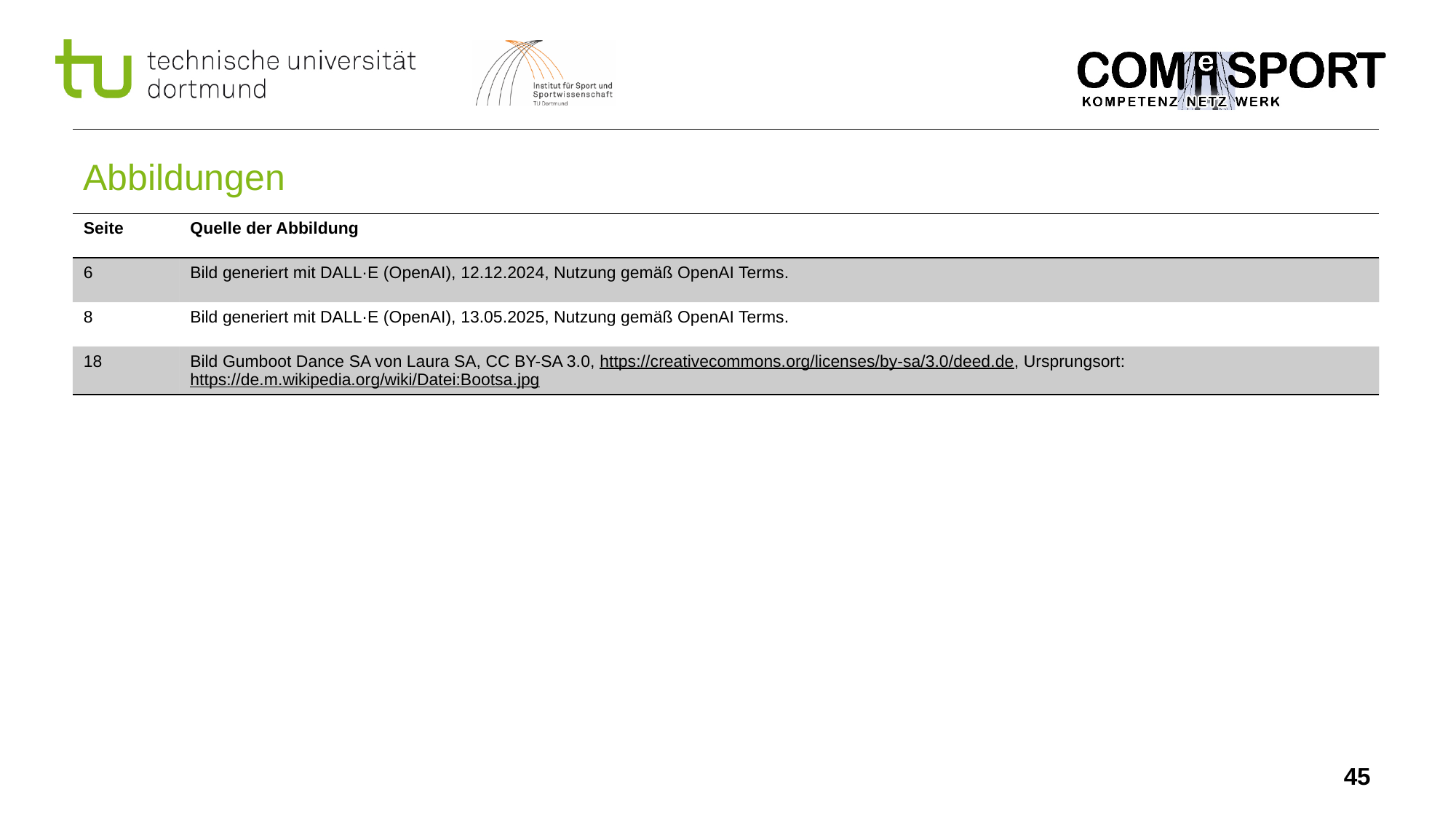

# Abbildungen
| Seite | Quelle der Abbildung |
| --- | --- |
| 6 | Bild generiert mit DALL·E (OpenAI), 12.12.2024, Nutzung gemäß OpenAI Terms. |
| 8 | Bild generiert mit DALL·E (OpenAI), 13.05.2025, Nutzung gemäß OpenAI Terms. |
| 18 | Bild Gumboot Dance SA von Laura SA, CC BY-SA 3.0, https://creativecommons.org/licenses/by-sa/3.0/deed.de, Ursprungsort: https://de.m.wikipedia.org/wiki/Datei:Bootsa.jpg |
45